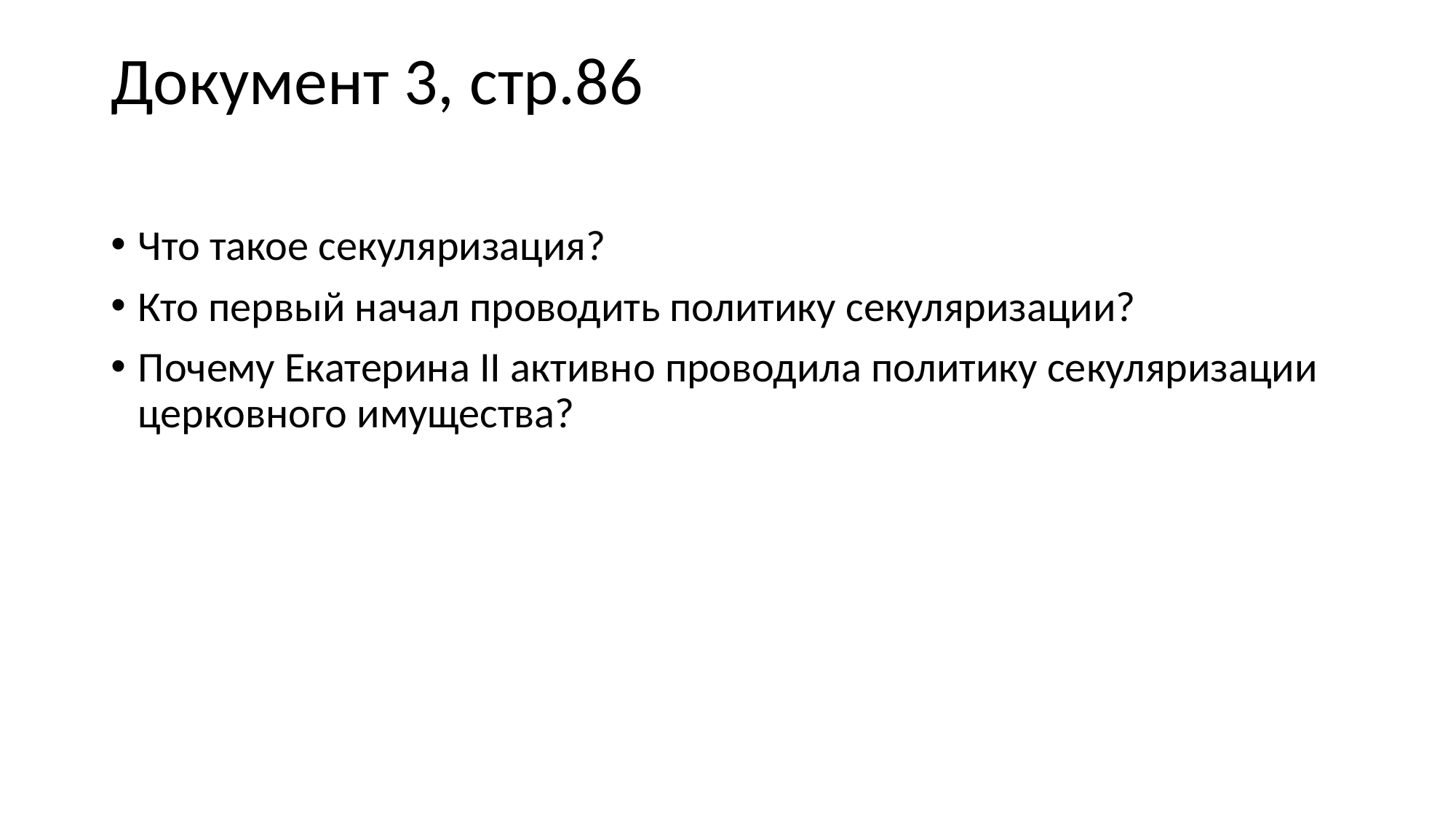

# Документ 3, стр.86
Что такое секуляризация?
Кто первый начал проводить политику секуляризации?
Почему Екатерина II активно проводила политику секуляризации церковного имущества?